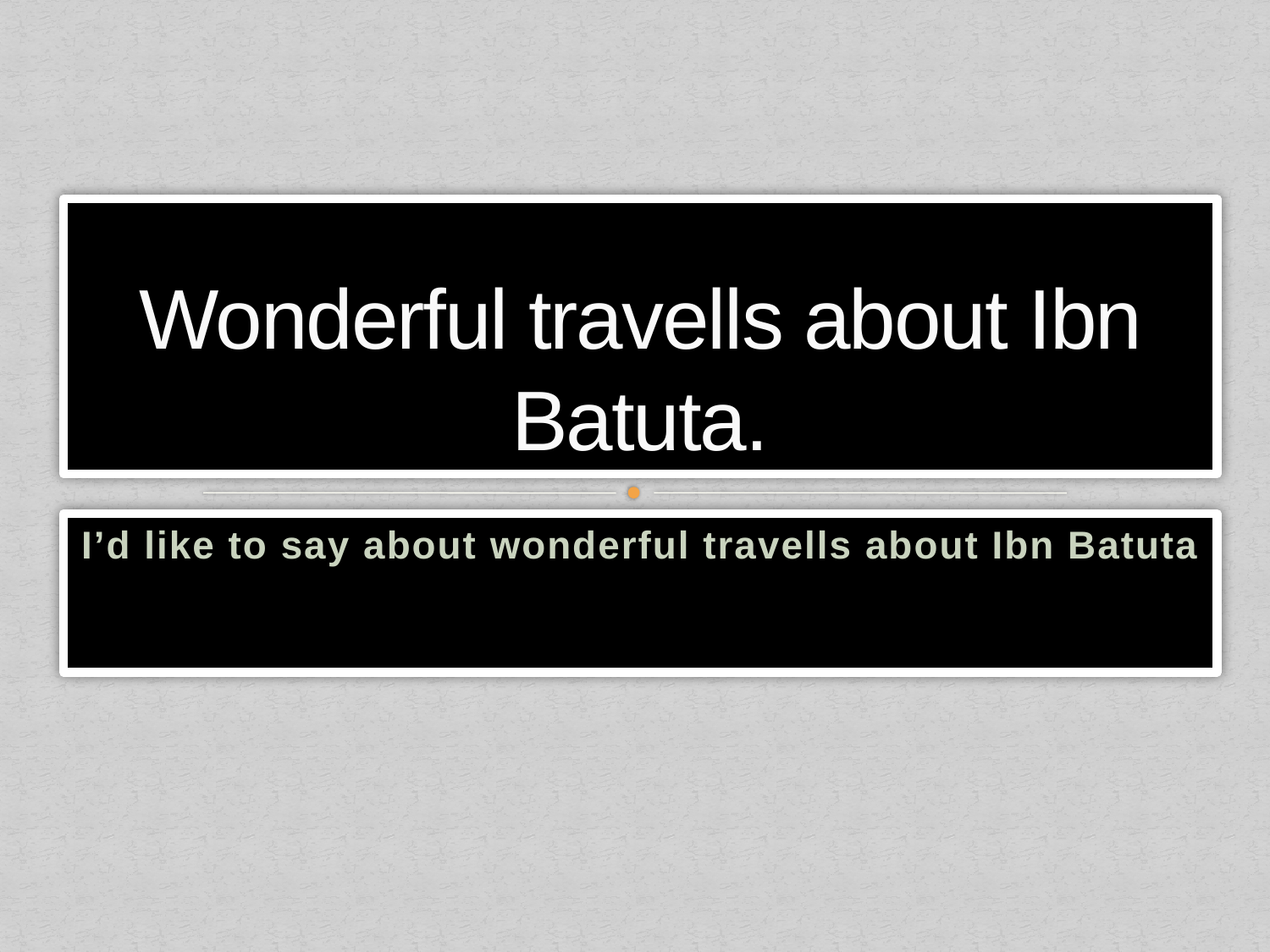

# Wonderful travells about Ibn Batuta.
I’d like to say about wonderful travells about Ibn Batuta